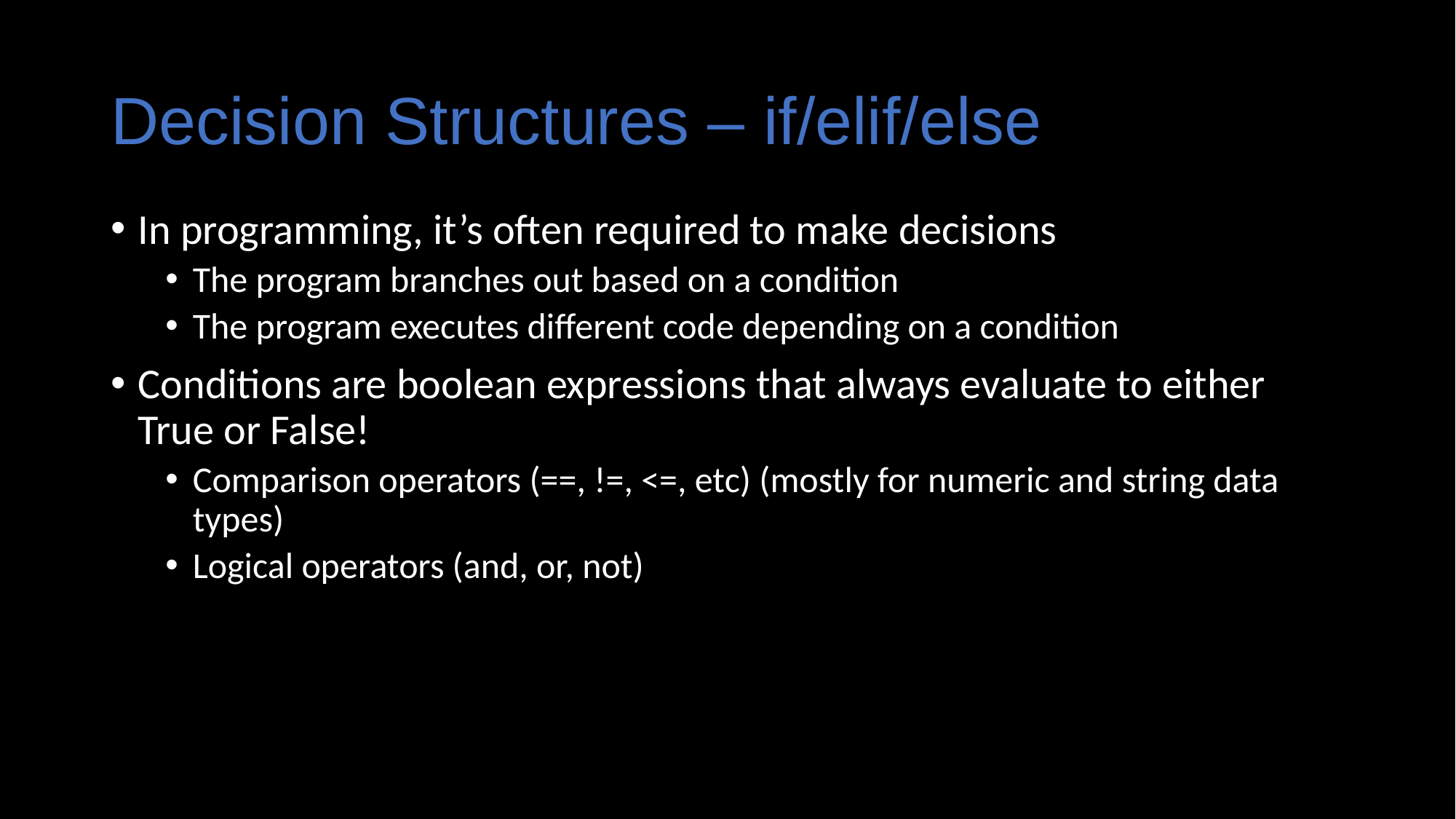

# Decision Structures – if/elif/else
In programming, it’s often required to make decisions
The program branches out based on a condition
The program executes different code depending on a condition
Conditions are boolean expressions that always evaluate to either True or False!
Comparison operators (==, !=, <=, etc) (mostly for numeric and string data types)
Logical operators (and, or, not)